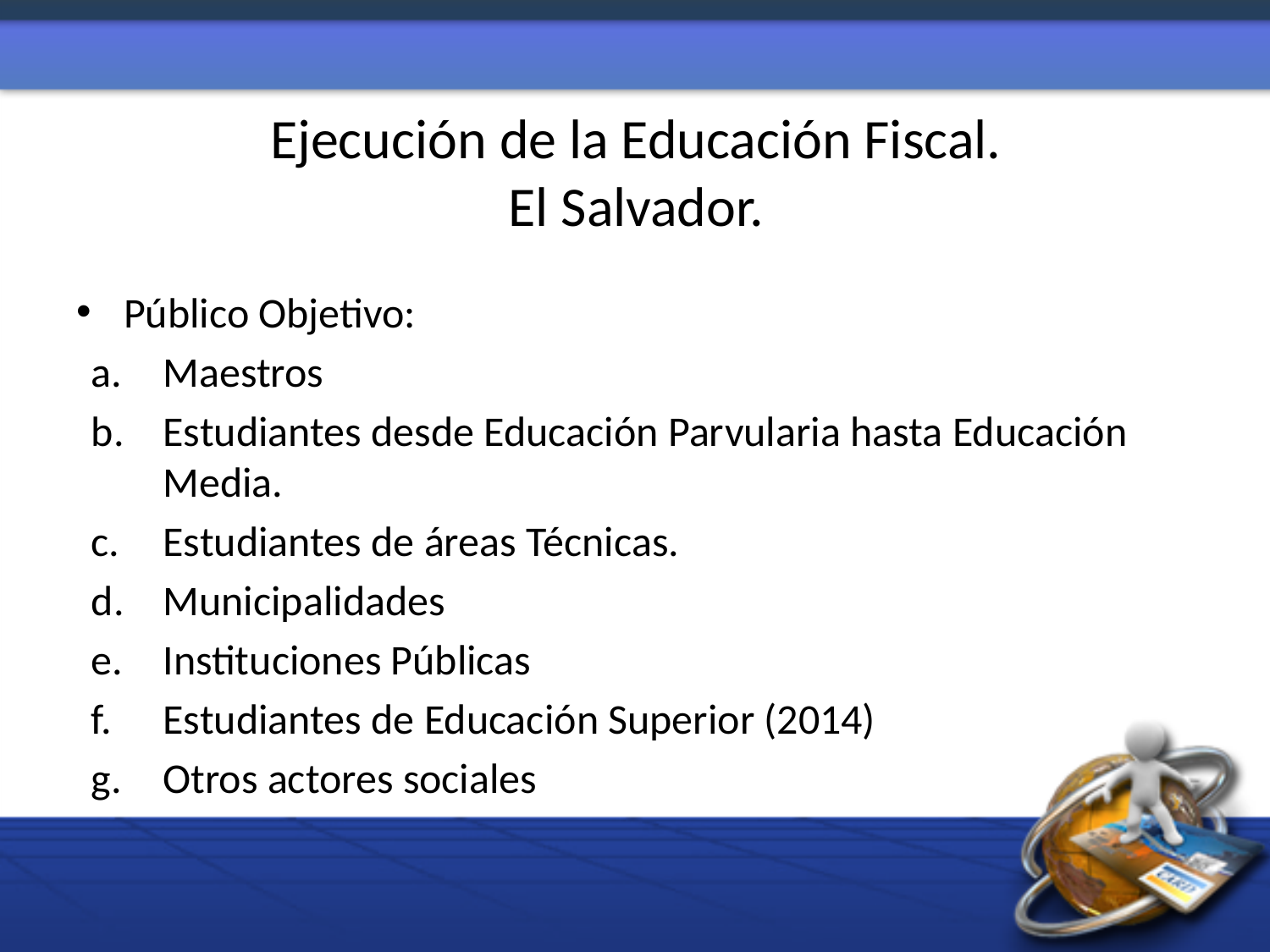

# Ejecución de la Educación Fiscal. El Salvador.
Público Objetivo:
Maestros
Estudiantes desde Educación Parvularia hasta Educación Media.
Estudiantes de áreas Técnicas.
Municipalidades
Instituciones Públicas
Estudiantes de Educación Superior (2014)
Otros actores sociales